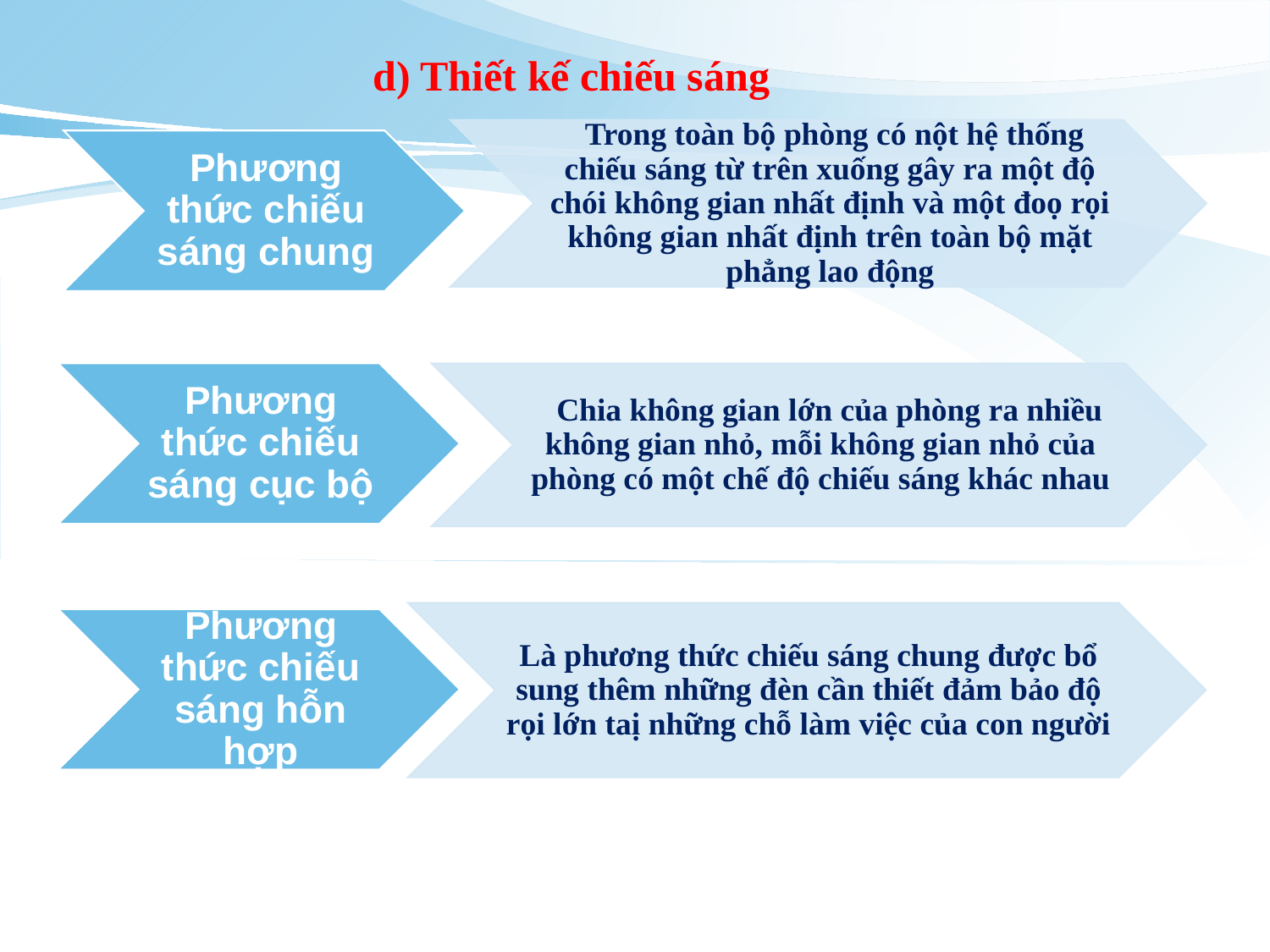

d) Thiết kế chiếu sáng
Phương thức chiếu sáng chung
 Trong toàn bộ phòng có nột hệ thống chiếu sáng từ trên xuống gây ra một độ chói không gian nhất định và một đoọ rọi không gian nhất định trên toàn bộ mặt phẳng lao động
Phương thức chiếu sáng cục bộ
  Chia không gian lớn của phòng ra nhiều không gian nhỏ, mỗi không gian nhỏ của phòng có một chế độ chiếu sáng khác nhau
Phương thức chiếu sáng hỗn hợp
Là phương thức chiếu sáng chung được bổ sung thêm những đèn cần thiết đảm bảo độ rọi lớn taị những chỗ làm việc của con người